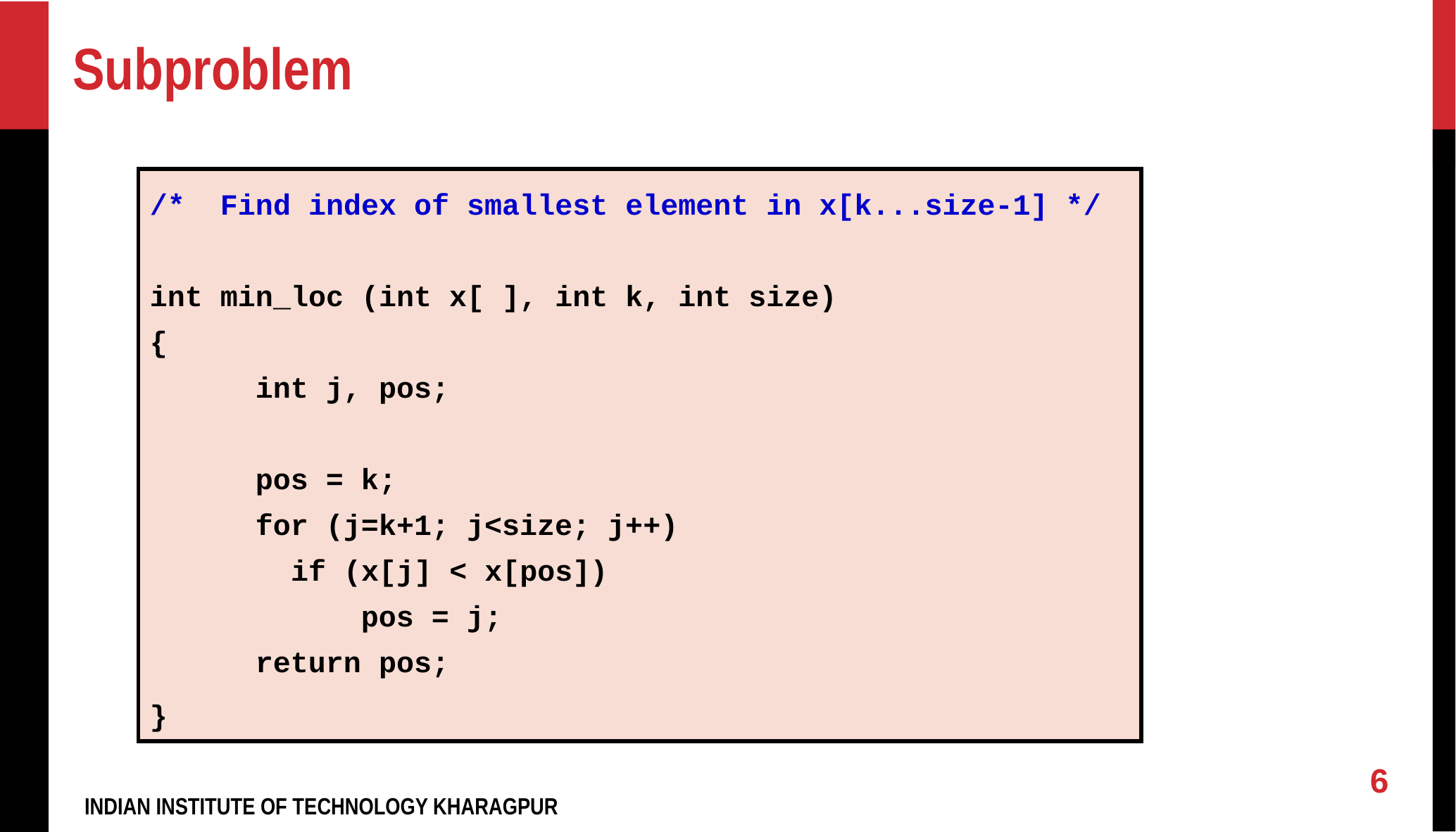

# Subproblem
/*  Find index of smallest element in x[k...size-1] */

int min_loc (int x[ ], int k, int size)
{
	int j, pos;

	pos = k;
	for (j=k+1; j<size; j++)
        if (x[j] < x[pos])
            pos = j;
	return pos;
}
6
INDIAN INSTITUTE OF TECHNOLOGY KHARAGPUR